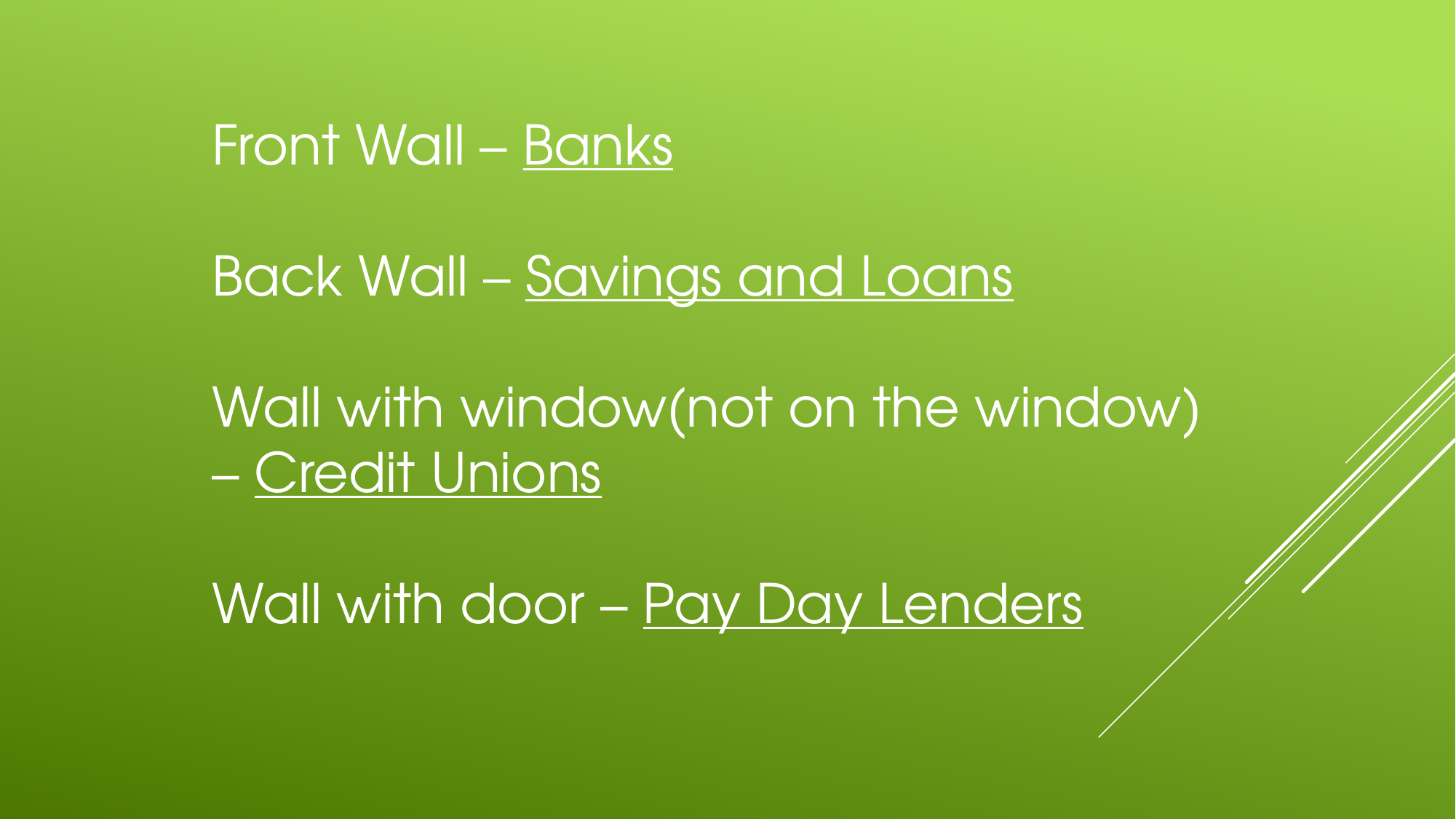

Front Wall – Banks

Back Wall – Savings and Loans

Wall with window(not on the window) – Credit Unions

Wall with door – Pay Day Lenders